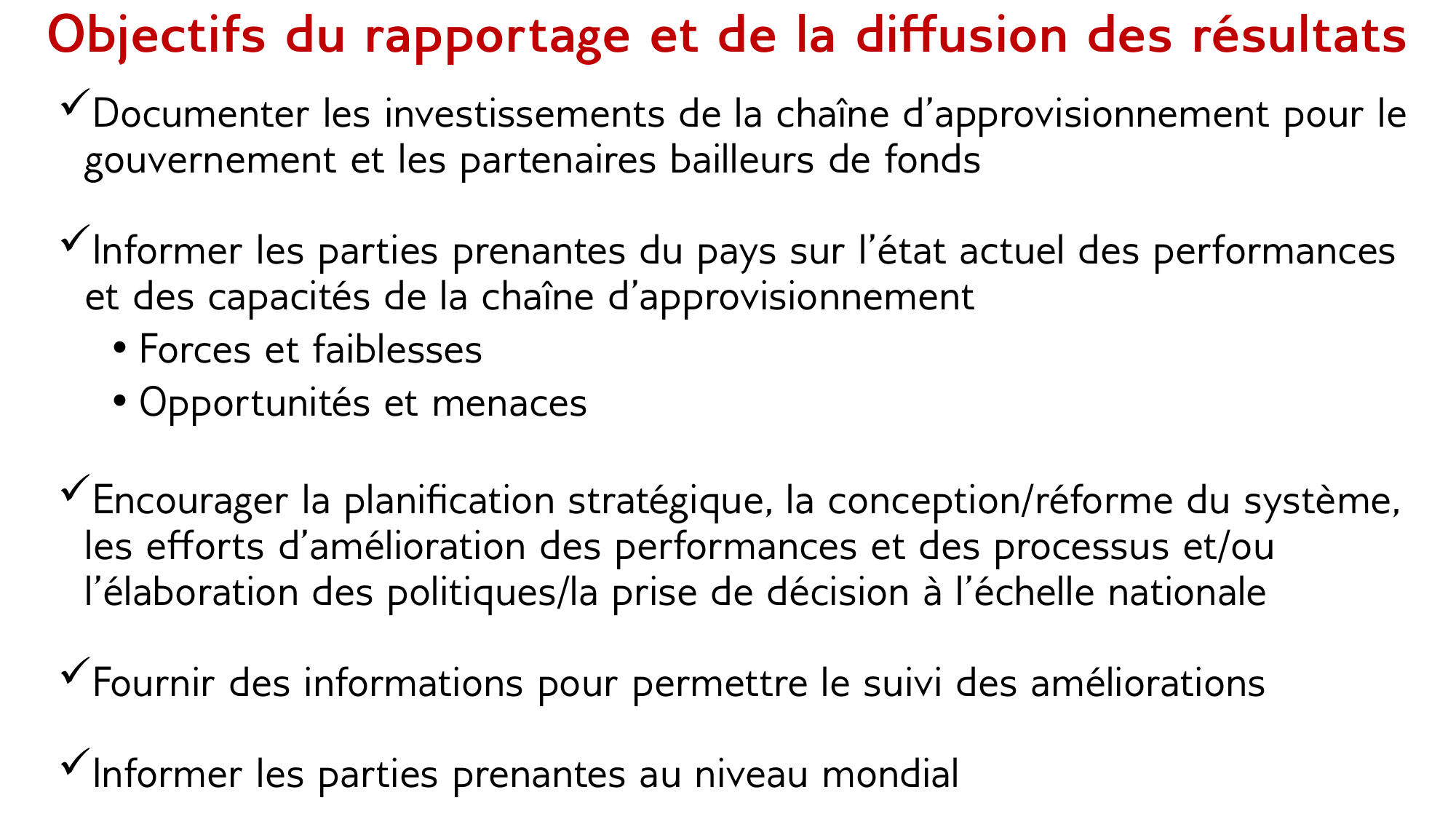

# Objectifs du rapportage et de la diffusion des résultats
Documenter les investissements de la chaîne d’approvisionnement pour le gouvernement et les partenaires bailleurs de fonds

Informer les parties prenantes du pays sur l’état actuel des performances et des capacités de la chaîne d’approvisionnement
Forces et faiblesses
Opportunités et menaces

Encourager la planification stratégique, la conception/réforme du système, les efforts d’amélioration des performances et des processus et/ou l’élaboration des politiques/la prise de décision à l’échelle nationale

Fournir des informations pour permettre le suivi des améliorations

Informer les parties prenantes au niveau mondial